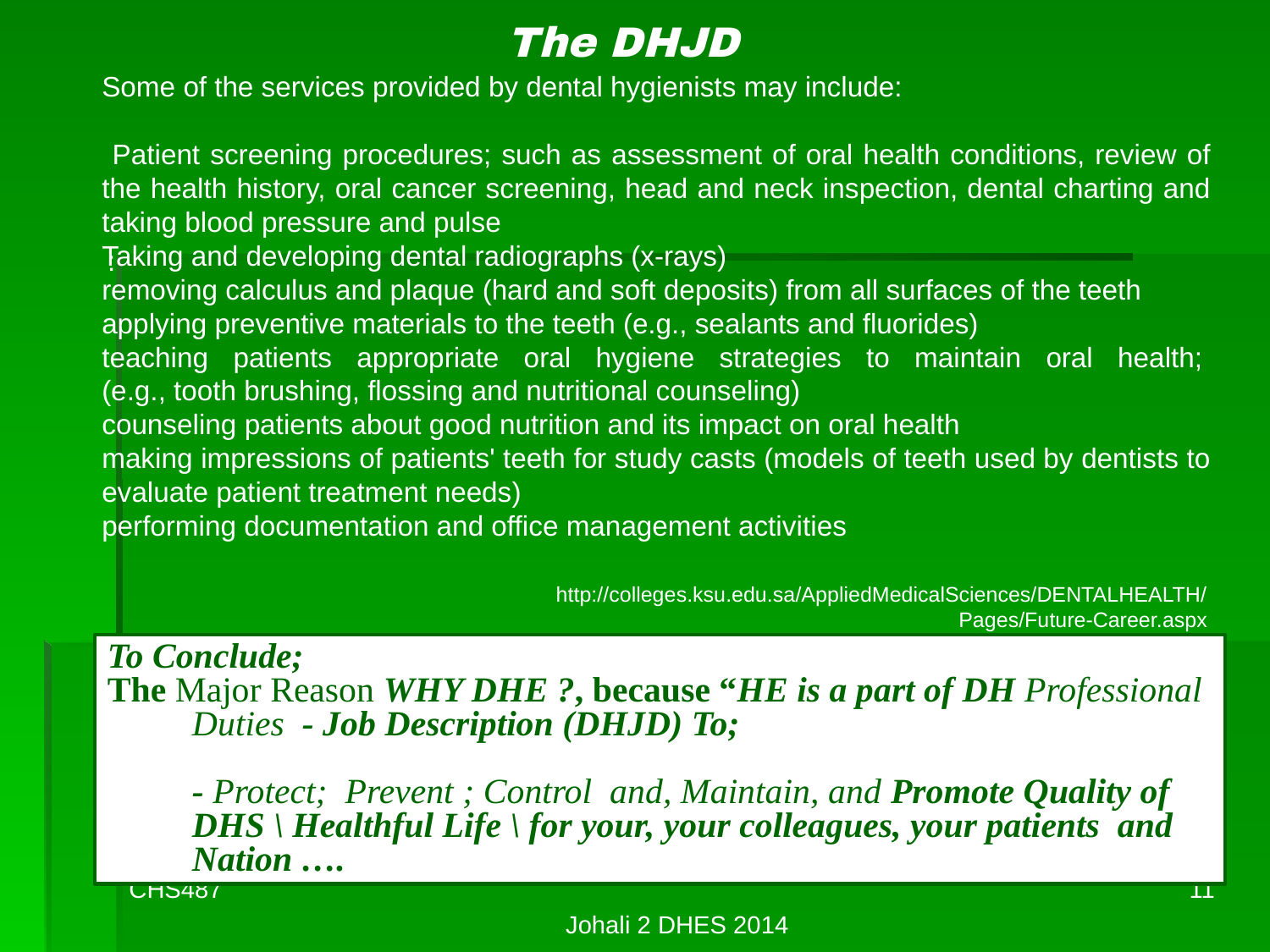

# The DHJD
Some of the services provided by dental hygienists may include:

 Patient screening procedures; such as assessment of oral health conditions, review of the health history, oral cancer screening, head and neck inspection, dental charting and taking blood pressure and pulse
Taking and developing dental radiographs (x-rays)
removing calculus and plaque (hard and soft deposits) from all surfaces of the teeth
applying preventive materials to the teeth (e.g., sealants and fluorides)
teaching patients appropriate oral hygiene strategies to maintain oral health; 
(e.g., tooth brushing, flossing and nutritional counseling)
counseling patients about good nutrition and its impact on oral health
making impressions of patients' teeth for study casts (models of teeth used by dentists to evaluate patient treatment needs)
performing documentation and office management activities

:

http://colleges.ksu.edu.sa/AppliedMedicalSciences/DENTALHEALTH/Pages/Future-Career.aspx
To Conclude;
The Major Reason WHY DHE ?, because “HE is a part of DH Professional Duties  - Job Description (DHJD) To;

	- Protect;  Prevent ; Control  and, Maintain, and Promote Quality of  DHS \ Healthful Life \ for your, your colleagues, your patients  and Nation ….
CHS487
11
Johali 2 DHES 2014